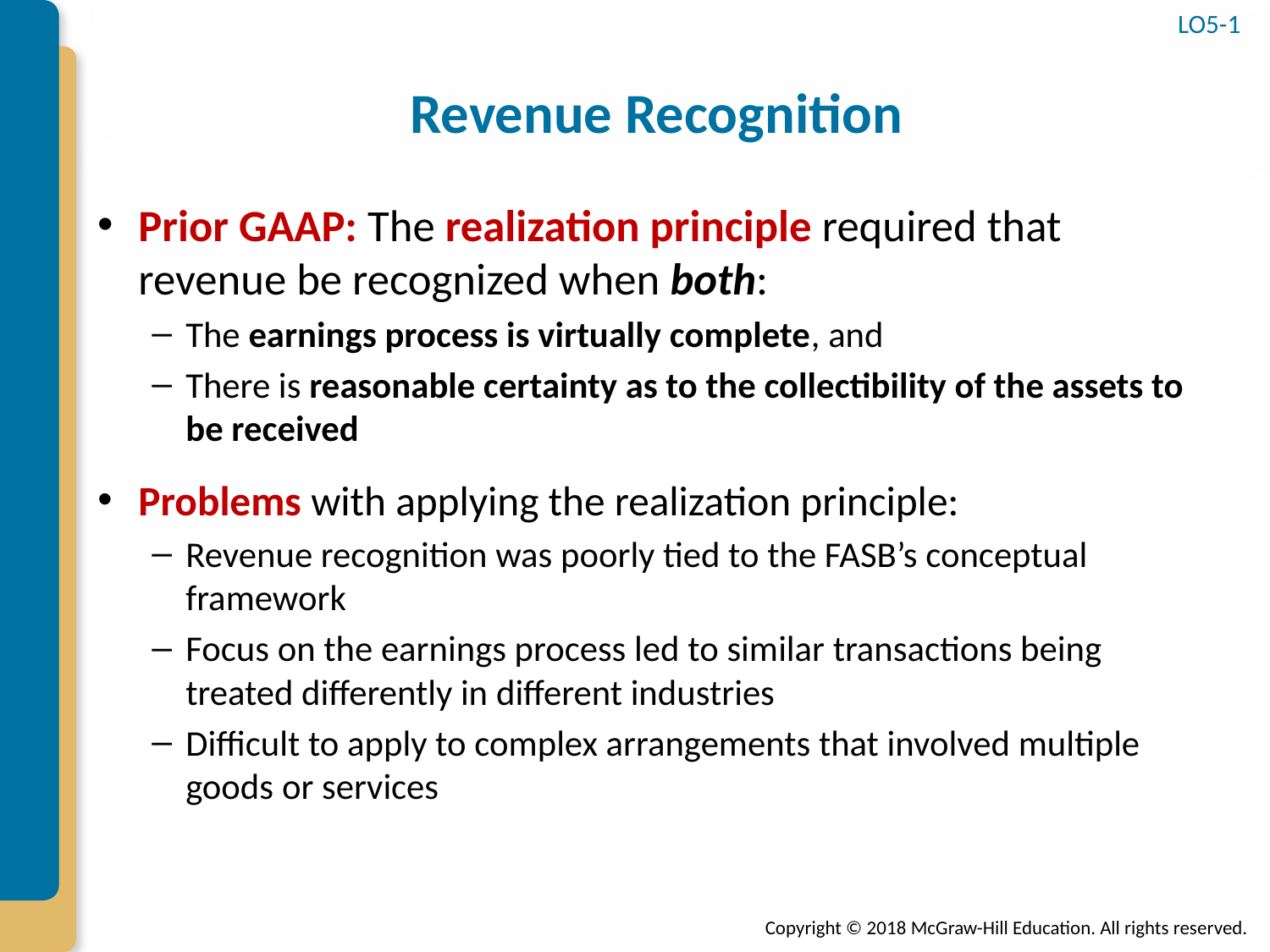

LO5-1
# Revenue Recognition
Prior GAAP: The realization principle required that revenue be recognized when both:
The earnings process is virtually complete, and
There is reasonable certainty as to the collectibility of the assets to be received
Problems with applying the realization principle:
Revenue recognition was poorly tied to the FASB’s conceptual framework
Focus on the earnings process led to similar transactions being treated differently in different industries
Difficult to apply to complex arrangements that involved multiple goods or services